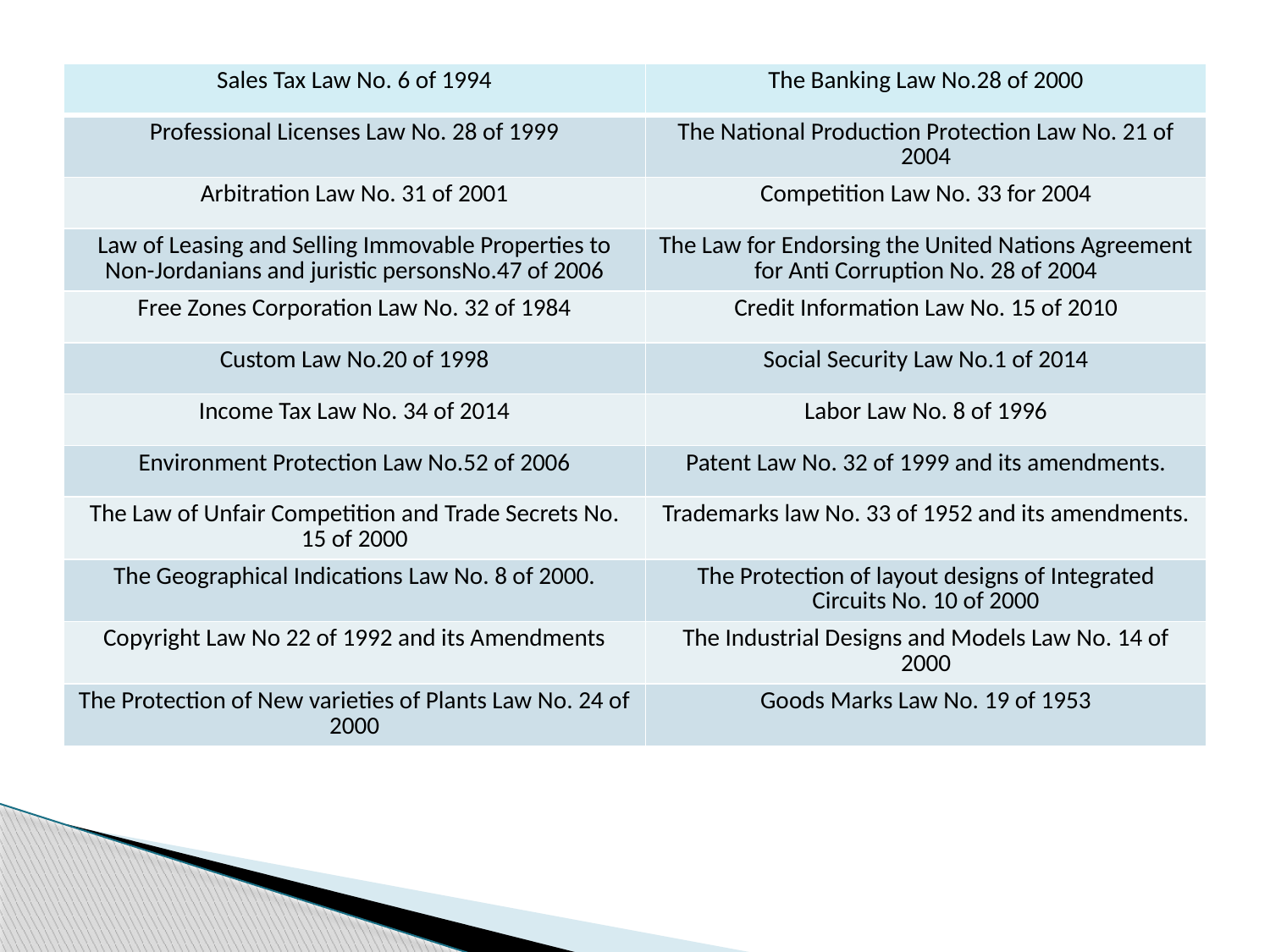

| Sales Tax Law No. 6 of 1994 | The Banking Law No.28 of 2000 |
| --- | --- |
| Professional Licenses Law No. 28 of 1999 | The National Production Protection Law No. 21 of 2004 |
| Arbitration Law No. 31 of 2001 | Competition Law No. 33 for 2004 |
| Law of Leasing and Selling Immovable Properties to Non-Jordanians and juristic personsNo.47 of 2006 | The Law for Endorsing the United Nations Agreement for Anti Corruption No. 28 of 2004 |
| Free Zones Corporation Law No. 32 of 1984 | Credit Information Law No. 15 of 2010 |
| Custom Law No.20 of 1998 | Social Security Law No.1 of 2014 |
| Income Tax Law No. 34 of 2014 | Labor Law No. 8 of 1996 |
| Environment Protection Law No.52 of 2006 | Patent Law No. 32 of 1999 and its amendments. |
| The Law of Unfair Competition and Trade Secrets No. 15 of 2000 | Trademarks law No. 33 of 1952 and its amendments. |
| The Geographical Indications Law No. 8 of 2000. | The Protection of layout designs of Integrated Circuits No. 10 of 2000 |
| Copyright Law No 22 of 1992 and its Amendments | The Industrial Designs and Models Law No. 14 of 2000 |
| The Protection of New varieties of Plants Law No. 24 of 2000 | Goods Marks Law No. 19 of 1953 |